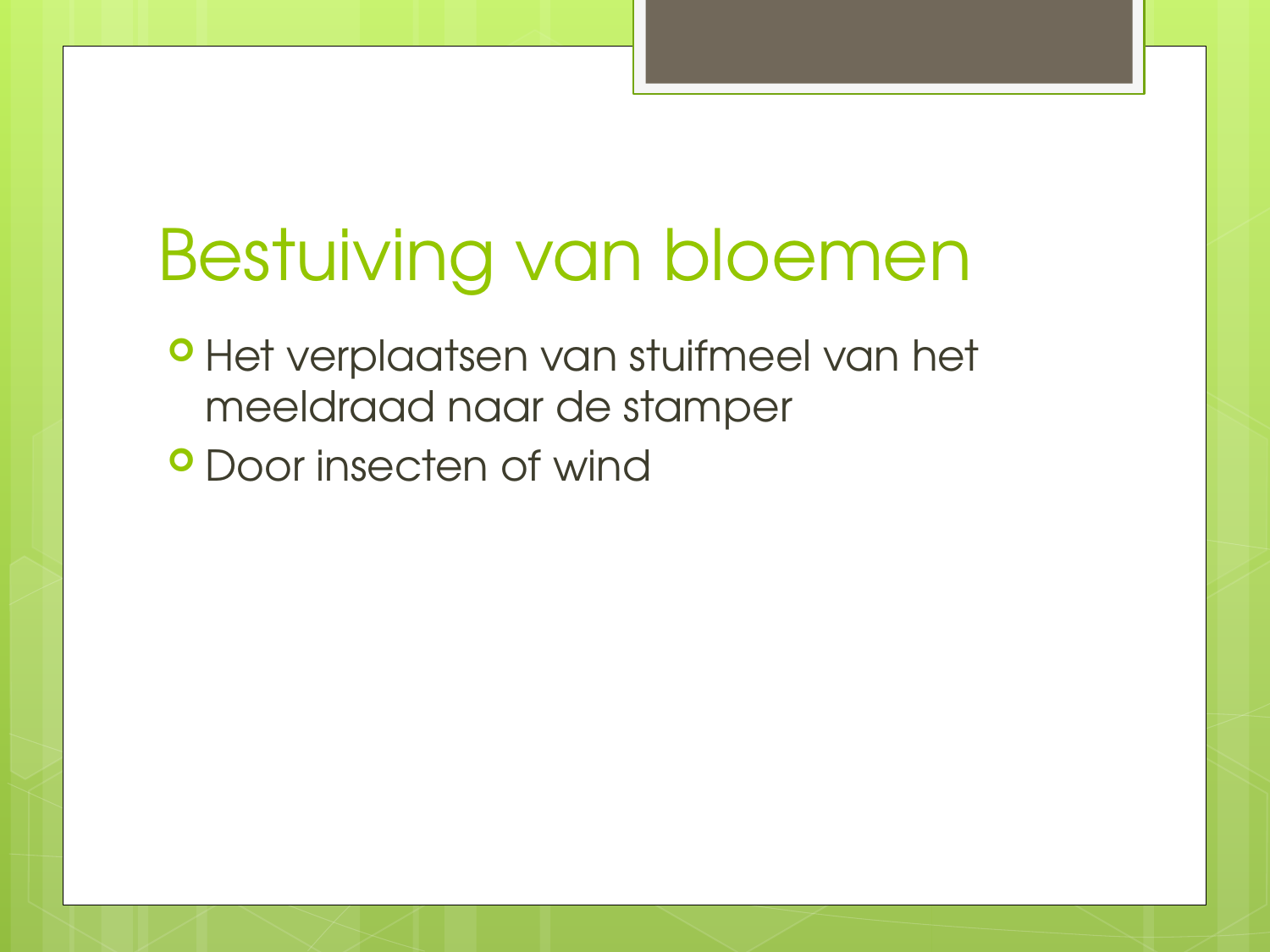

# Bestuiving van bloemen
Het verplaatsen van stuifmeel van het meeldraad naar de stamper
Door insecten of wind